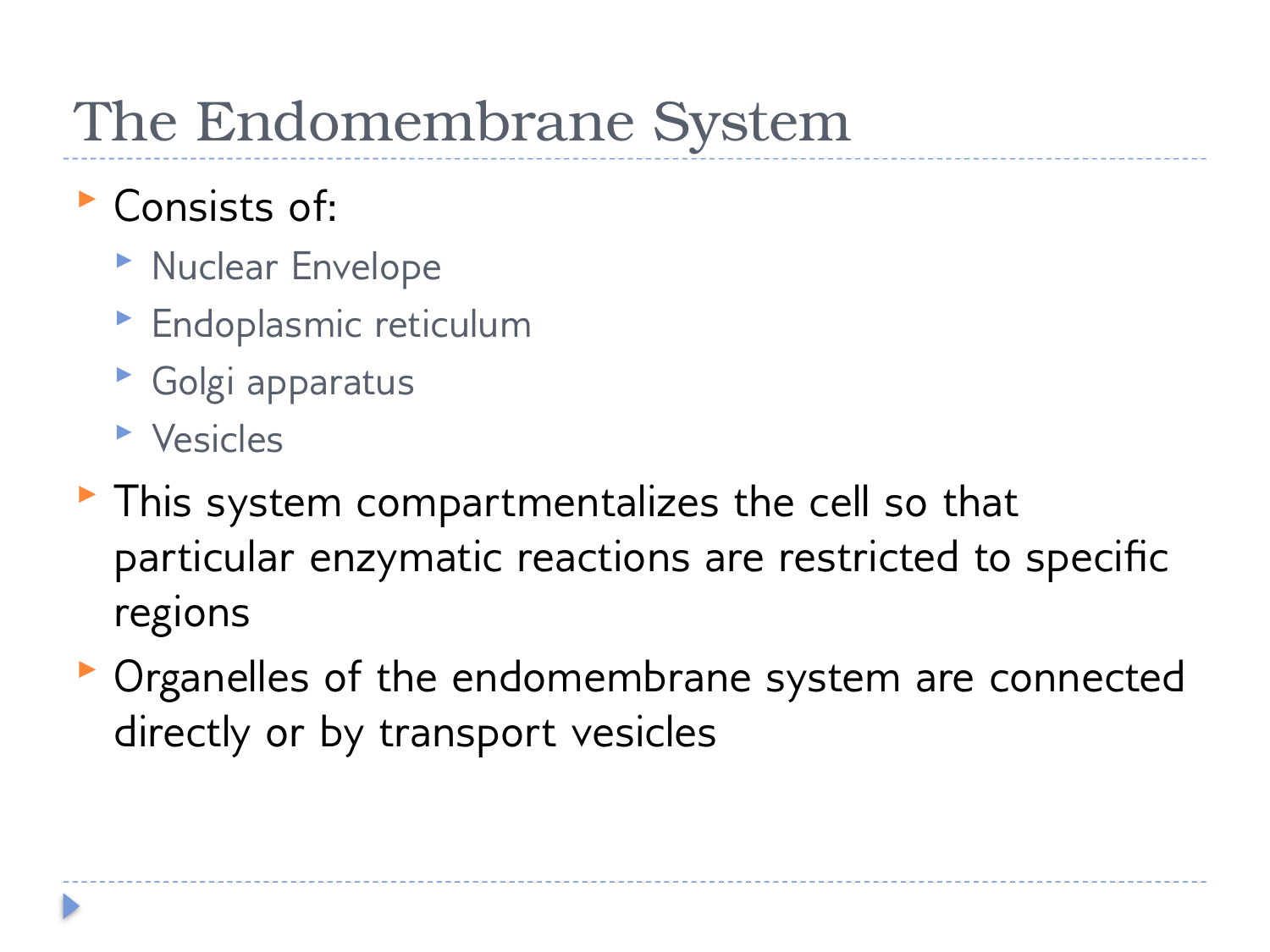

# The Endomembrane System
Consists of:
Nuclear Envelope
Endoplasmic reticulum
Golgi apparatus
Vesicles
This system compartmentalizes the cell so that particular enzymatic reactions are restricted to specific regions
Organelles of the endomembrane system are connected directly or by transport vesicles